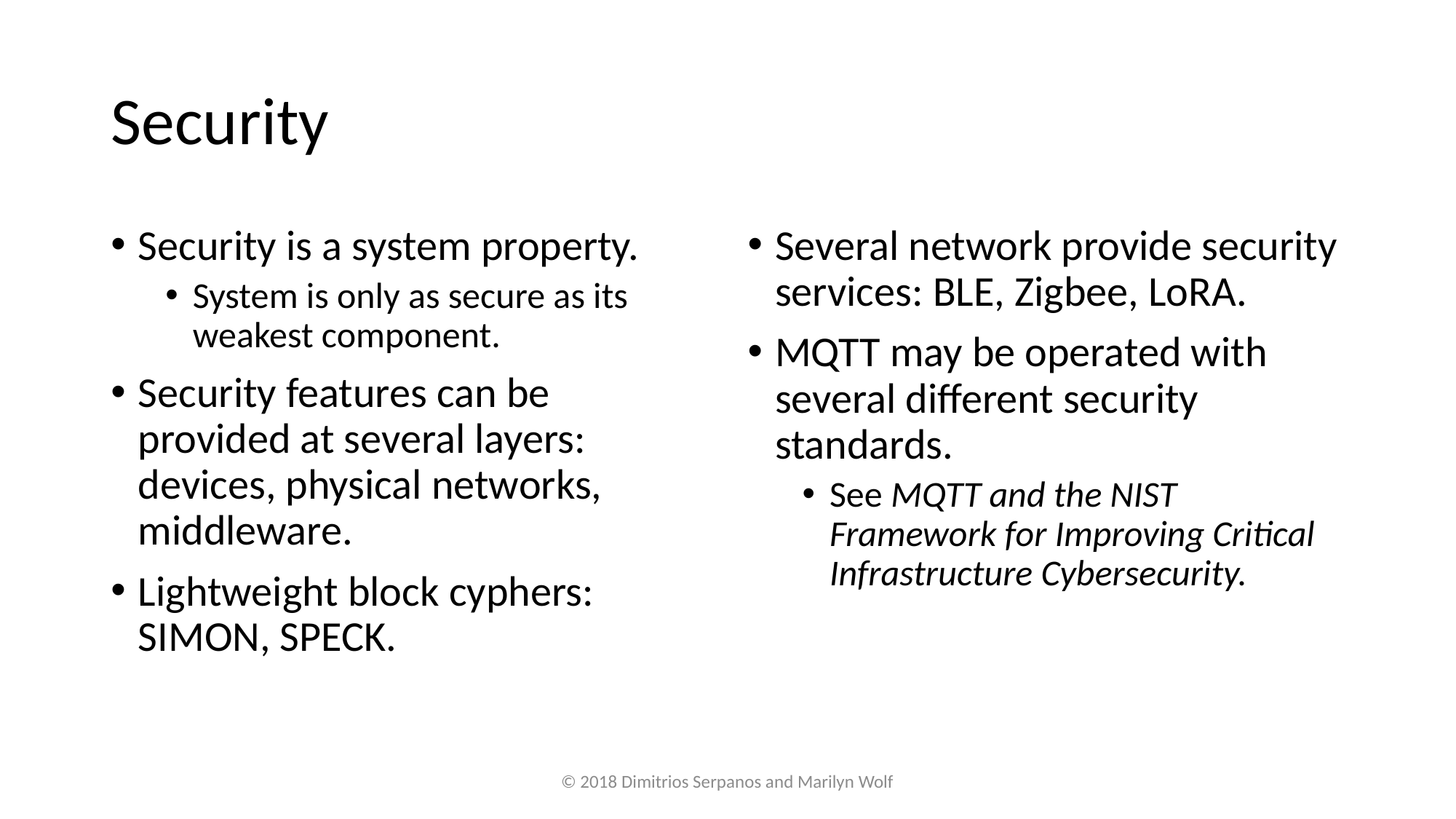

# Security
Security is a system property.
System is only as secure as its weakest component.
Security features can be provided at several layers: devices, physical networks, middleware.
Lightweight block cyphers: SIMON, SPECK.
Several network provide security services: BLE, Zigbee, LoRA.
MQTT may be operated with several different security standards.
See MQTT and the NIST Framework for Improving Critical Infrastructure Cybersecurity.
© 2018 Dimitrios Serpanos and Marilyn Wolf